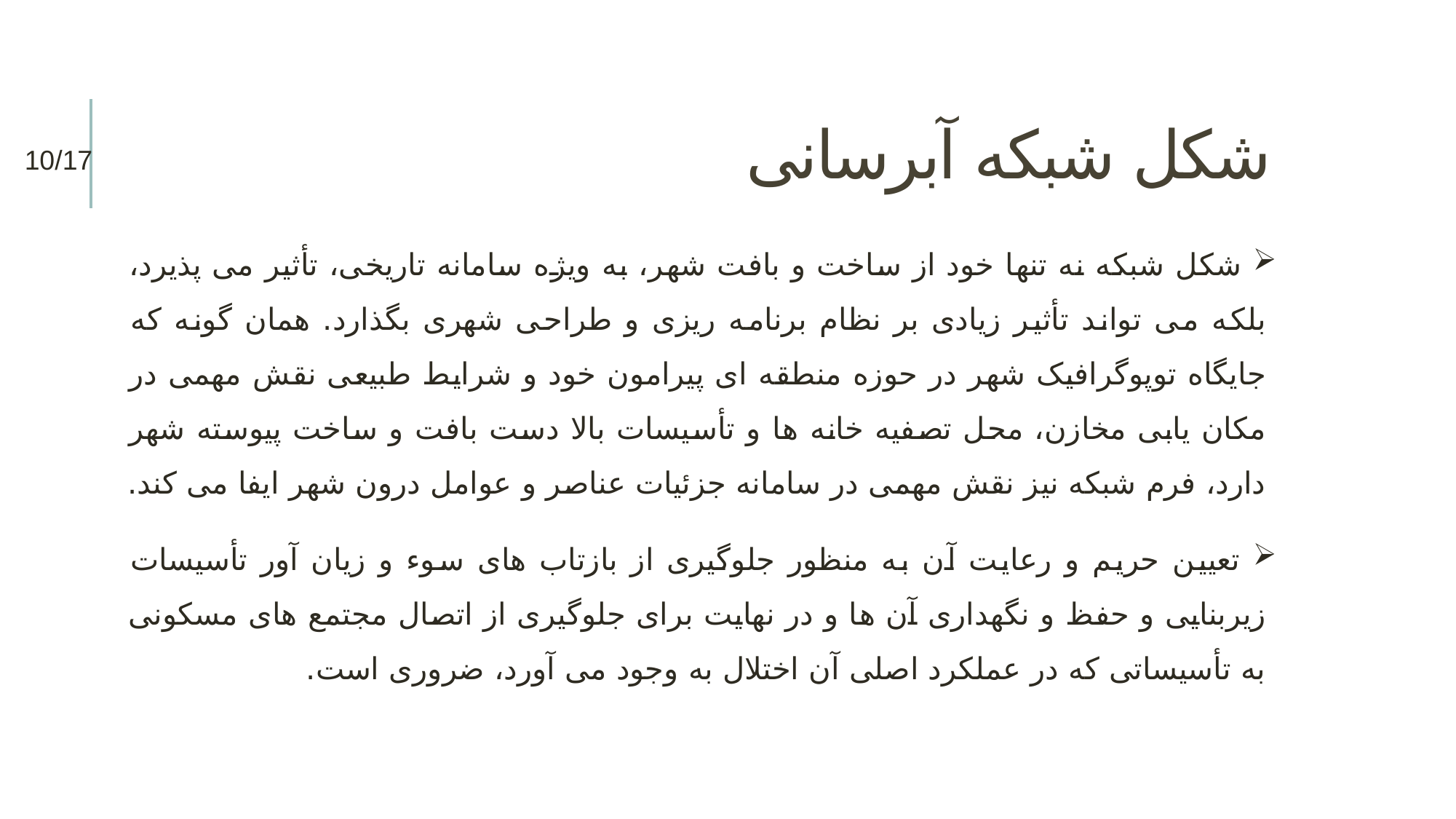

# شکل شبکه آبرسانی
10/17
 شکل شبکه نه تنها خود از ساخت و بافت شهر، به ویژه سامانه تاریخی، تأثیر می پذیرد، بلکه می تواند تأثیر زیادی بر نظام برنامه ریزی و طراحی شهری بگذارد. همان گونه که جایگاه توپوگرافیک شهر در حوزه منطقه ای پیرامون خود و شرایط طبیعی نقش مهمی در مکان یابی مخازن، محل تصفیه خانه ها و تأسیسات بالا دست بافت و ساخت پیوسته شهر دارد، فرم شبکه نیز نقش مهمی در سامانه جزئیات عناصر و عوامل درون شهر ایفا می کند.
 تعیین حریم و رعایت آن به منظور جلوگیری از بازتاب های سوء و زیان آور تأسیسات زیربنایی و حفظ و نگهداری آن ها و در نهایت برای جلوگیری از اتصال مجتمع های مسکونی به تأسیساتی که در عملکرد اصلی آن اختلال به وجود می آورد، ضروری است.